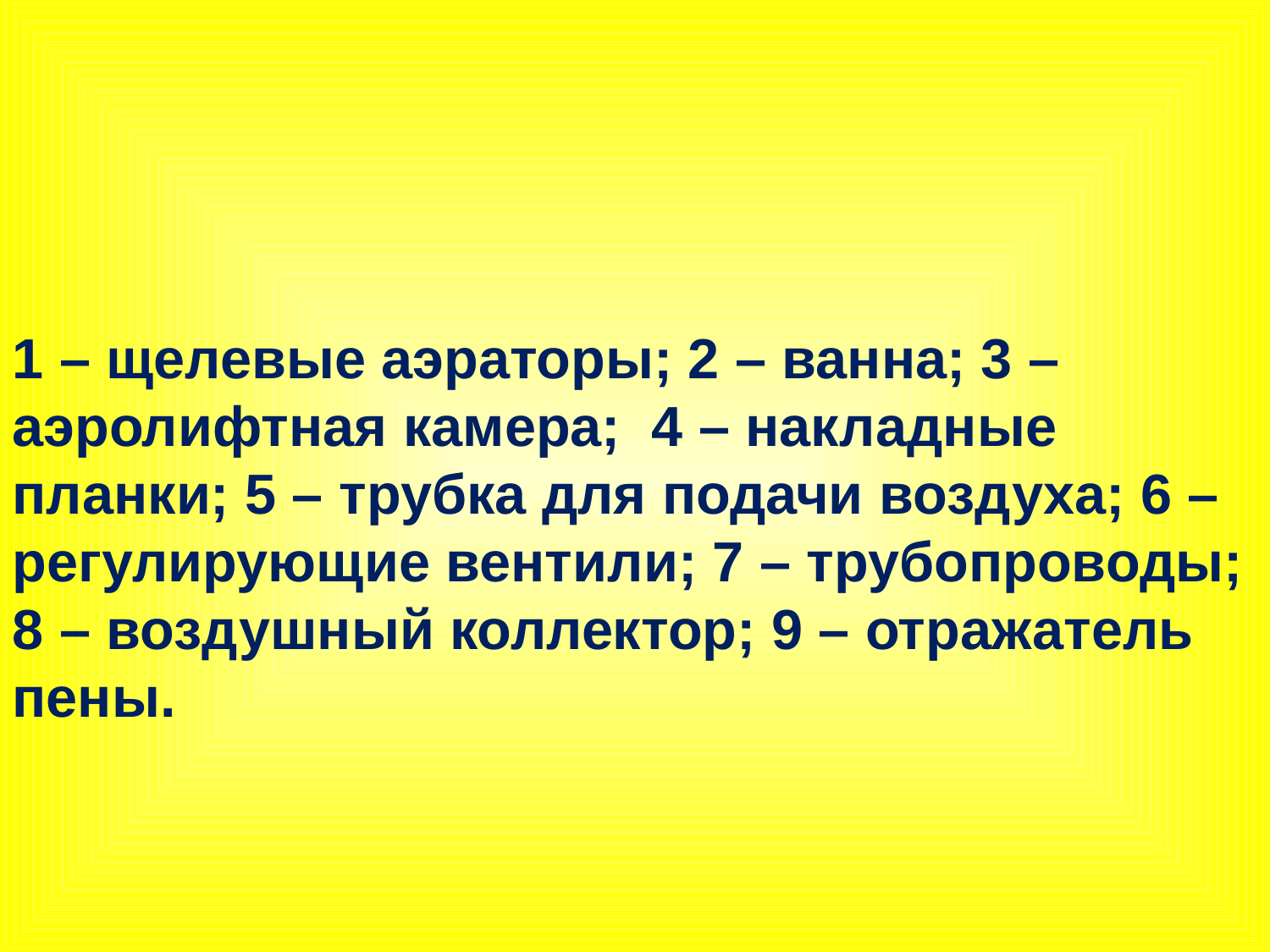

1 – щелевые аэраторы; 2 – ванна; 3 – аэролифтная камера;  4 – накладные планки; 5 – трубка для подачи воздуха; 6 – регулирующие вентили; 7 – трубопроводы; 8 – воздушный коллектор; 9 – отражатель пены.